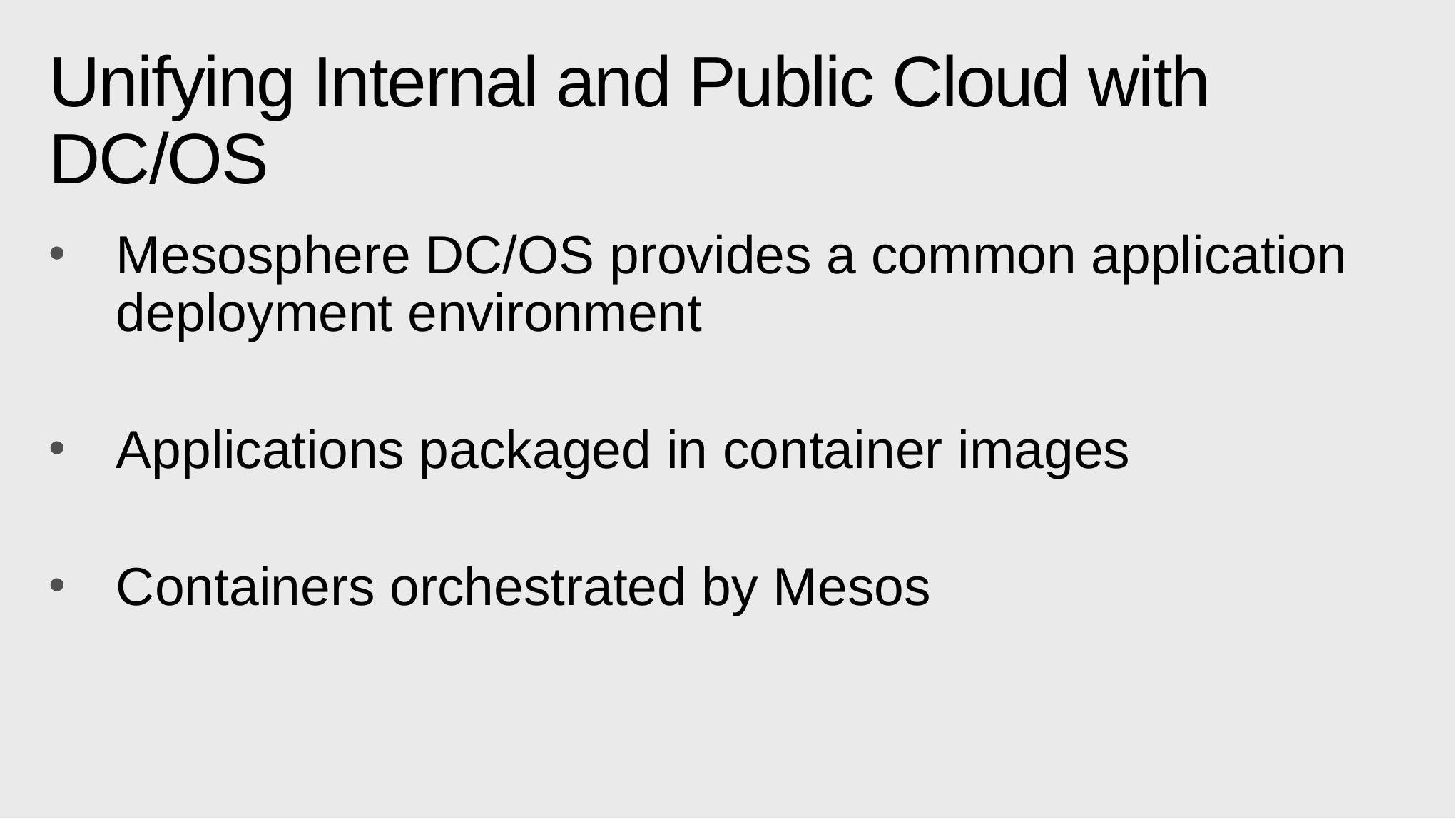

# Unifying Internal and Public Cloud with DC/OS

Mesosphere DC/OS provides a common application deployment environment

Applications packaged in container images

Containers orchestrated by Mesos